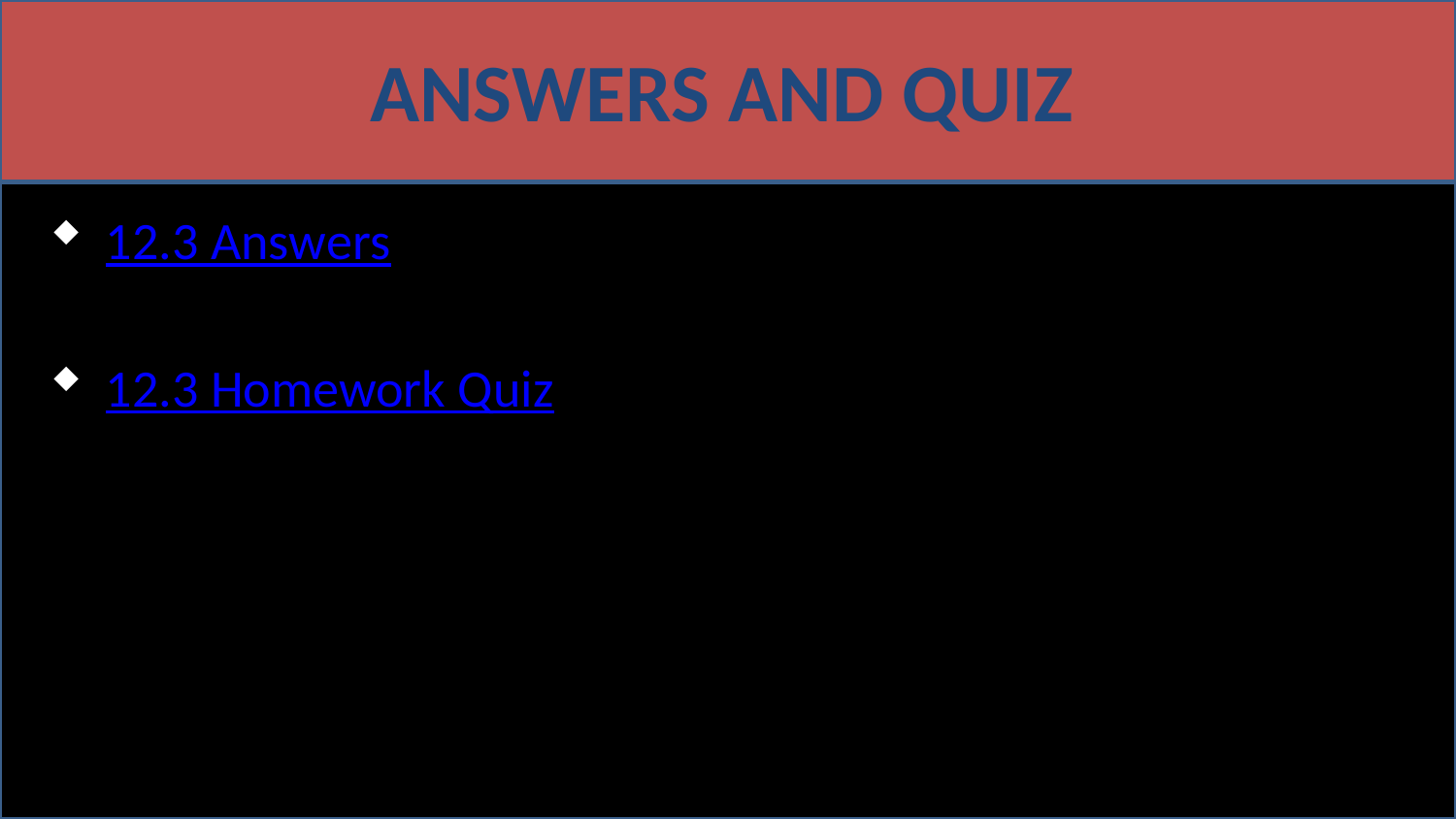

# Answers and Quiz
12.3 Answers

12.3 Homework Quiz